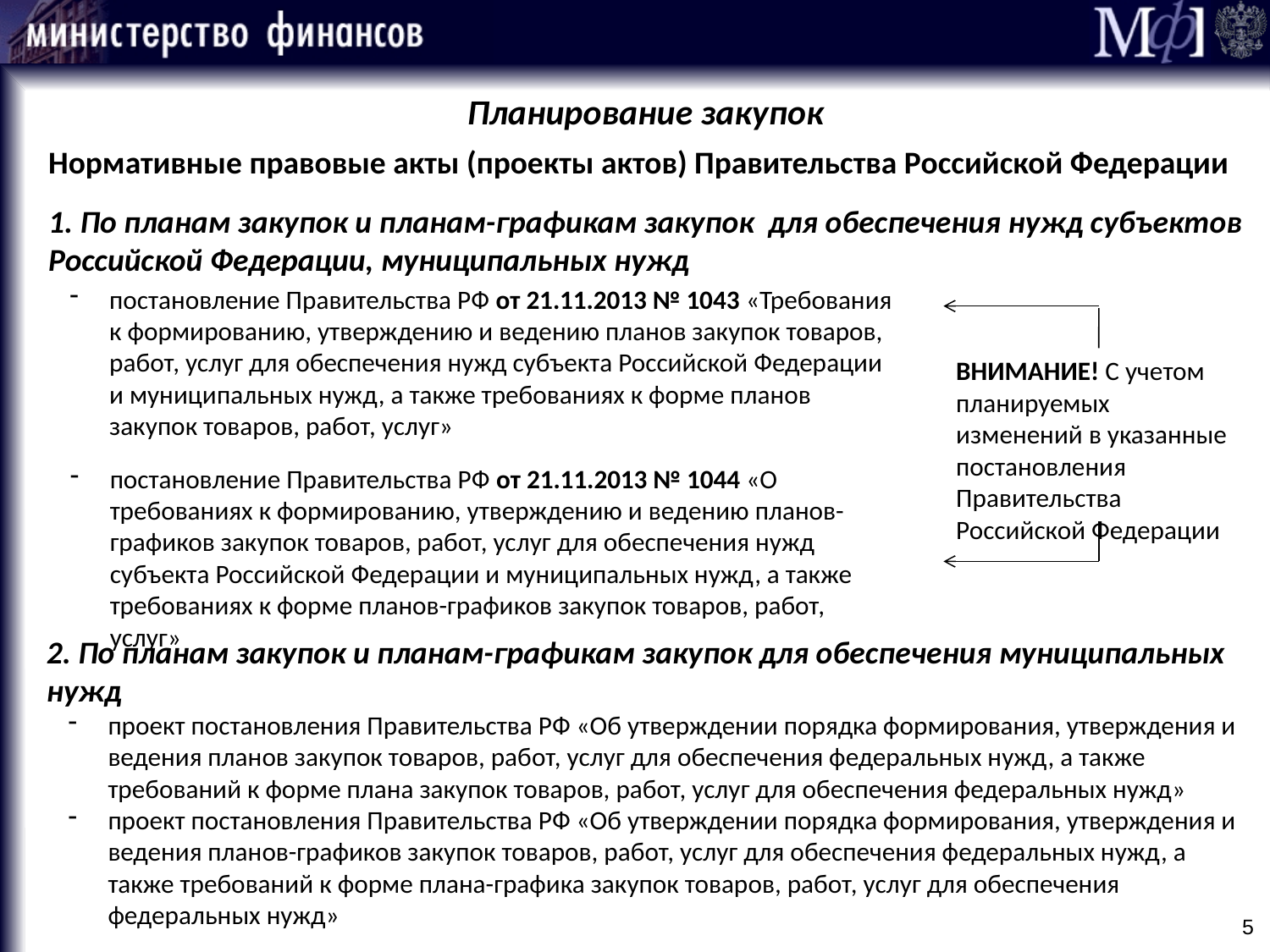

Планирование закупок
Нормативные правовые акты (проекты актов) Правительства Российской Федерации

1. По планам закупок и планам-графикам закупок  для обеспечения нужд субъектов Российской Федерации, муниципальных нужд
постановление Правительства РФ от 21.11.2013 № 1043 «Требования к формированию, утверждению и ведению планов закупок товаров, работ, услуг для обеспечения нужд субъекта Российской Федерации и муниципальных нужд, а также требованиях к форме планов закупок товаров, работ, услуг»

постановление Правительства РФ от 21.11.2013 № 1044 «О требованиях к формированию, утверждению и ведению планов-графиков закупок товаров, работ, услуг для обеспечения нужд субъекта Российской Федерации и муниципальных нужд, а также требованиях к форме планов-графиков закупок товаров, работ, услуг»
ВНИМАНИЕ! С учетом планируемых  изменений в указанные постановления Правительства Российской Федерации
2. По планам закупок и планам-графикам закупок для обеспечения муниципальных нужд
проект постановления Правительства РФ «Об утверждении порядка формирования, утверждения и ведения планов закупок товаров, работ, услуг для обеспечения федеральных нужд, а также требований к форме плана закупок товаров, работ, услуг для обеспечения федеральных нужд»
проект постановления Правительства РФ «Об утверждении порядка формирования, утверждения и ведения планов-графиков закупок товаров, работ, услуг для обеспечения федеральных нужд, а также требований к форме плана-графика закупок товаров, работ, услуг для обеспечения федеральных нужд»
5